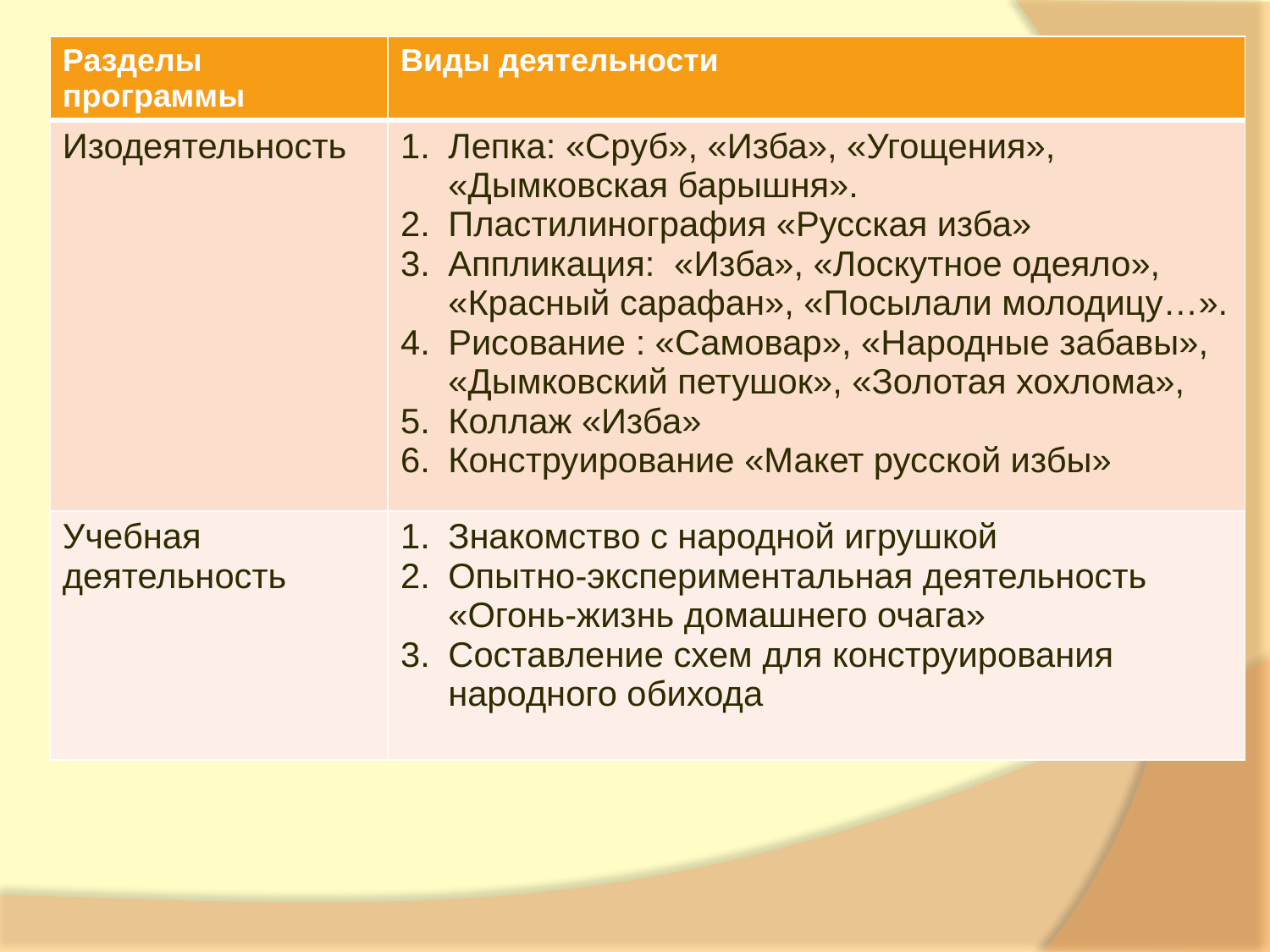

| Разделы программы | Виды деятельности |
| --- | --- |
| Изодеятельность | Лепка: «Сруб», «Изба», «Угощения», «Дымковская барышня». Пластилинография «Русская изба» Аппликация: «Изба», «Лоскутное одеяло», «Красный сарафан», «Посылали молодицу…». Рисование : «Самовар», «Народные забавы», «Дымковский петушок», «Золотая хохлома», Коллаж «Изба» Конструирование «Макет русской избы» |
| Учебная деятельность | Знакомство с народной игрушкой Опытно-экспериментальная деятельность «Огонь-жизнь домашнего очага» Составление схем для конструирования народного обихода |
#